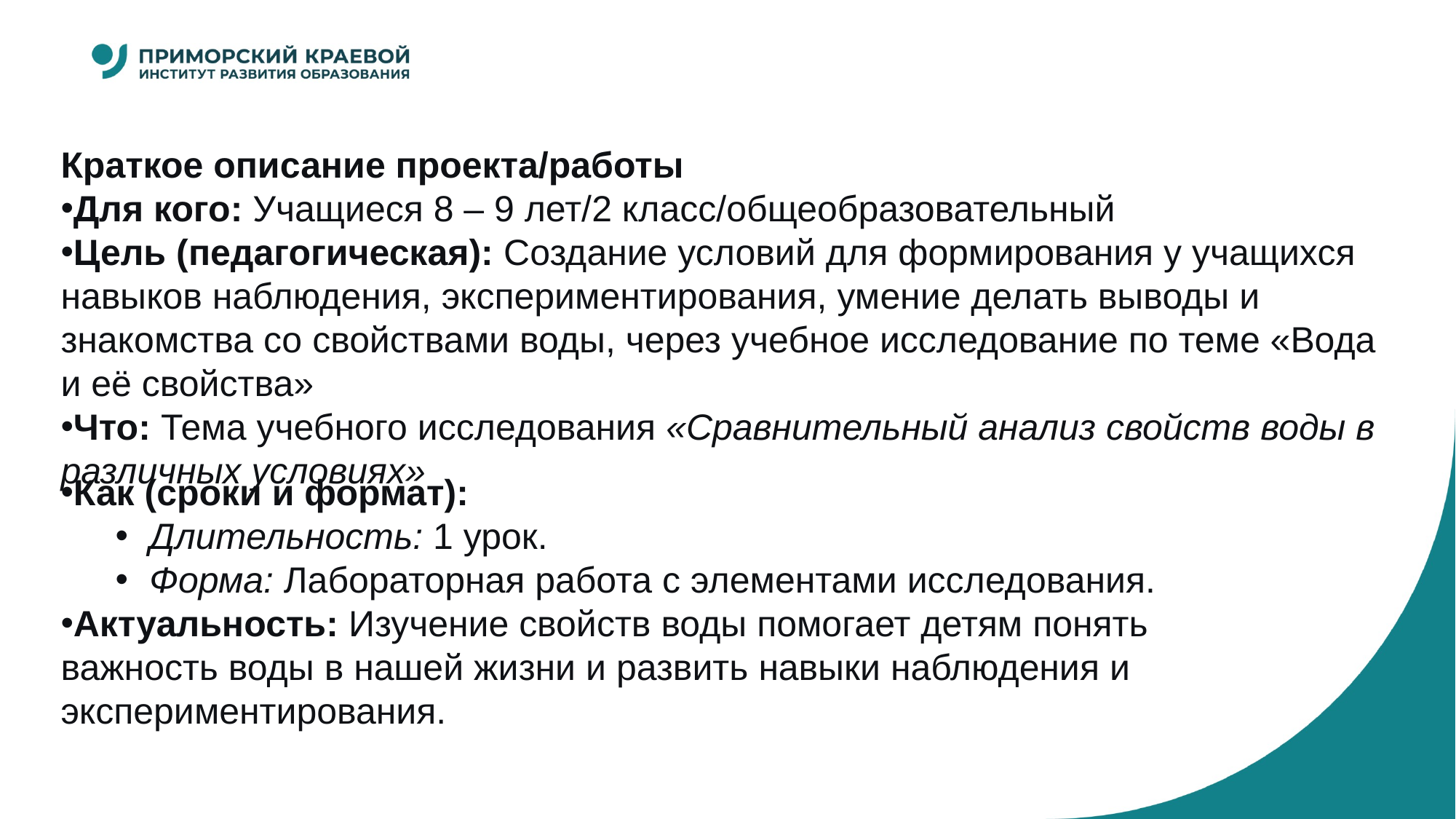

Краткое описание проекта/работы
Для кого: Учащиеся 8 – 9 лет/2 класс/общеобразовательный
Цель (педагогическая): Создание условий для формирования у учащихся навыков наблюдения, экспериментирования, умение делать выводы и знакомства со свойствами воды, через учебное исследование по теме «Вода и её свойства»
Что: Тема учебного исследования «Сравнительный анализ свойств воды в различных условиях»

Как (сроки и формат):
Длительность: 1 урок.
Форма: Лабораторная работа с элементами исследования.
Актуальность: Изучение свойств воды помогает детям понять важность воды в нашей жизни и развить навыки наблюдения и экспериментирования.